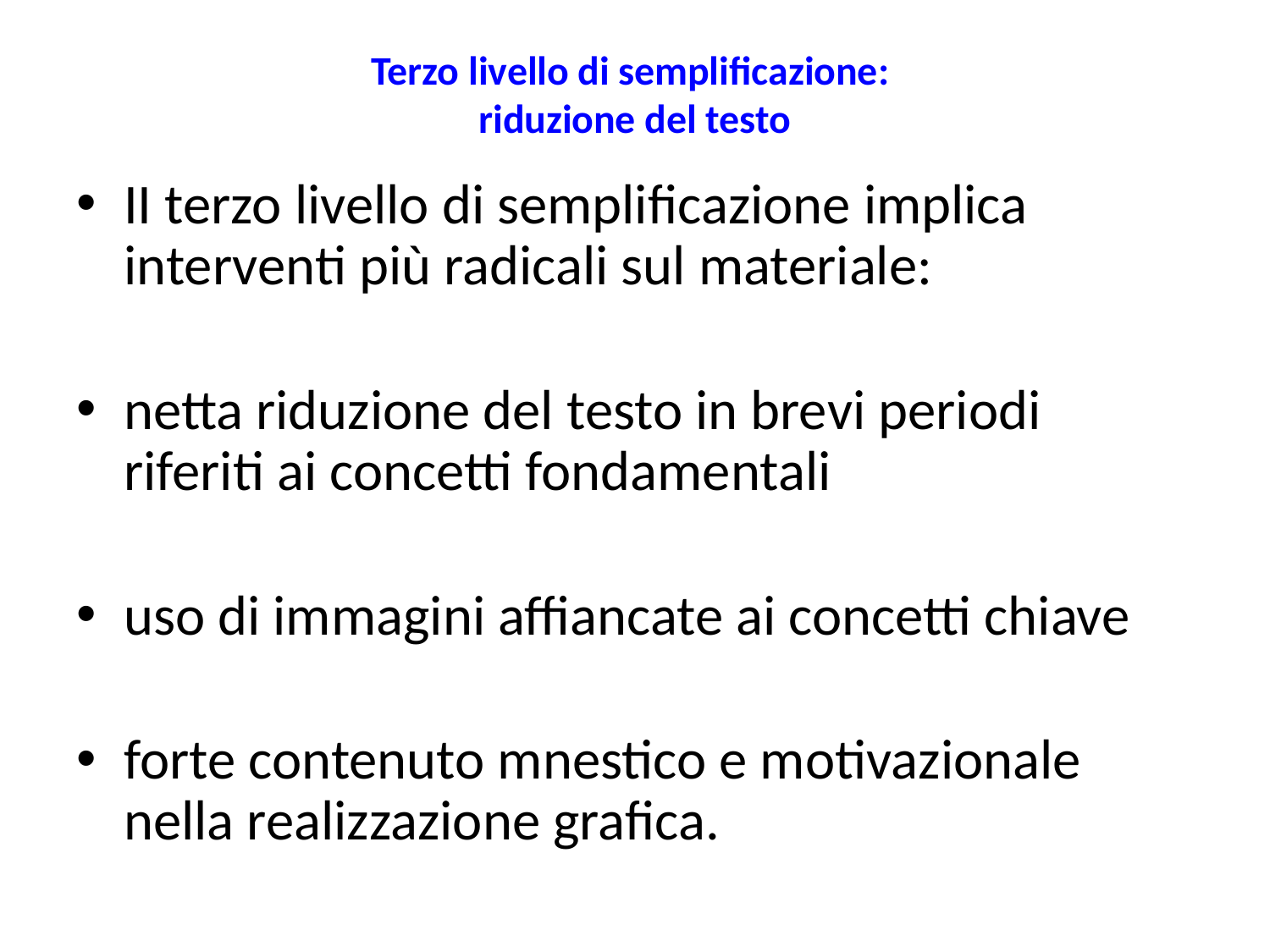

# Terzo livello di semplificazione: riduzione del testo
II terzo livello di semplificazione implica interventi più radicali sul materiale:

netta riduzione del testo in brevi periodi riferiti ai concetti fondamentali

uso di immagini affiancate ai concetti chiave

forte contenuto mnestico e motivazionale nella realizzazione grafica.